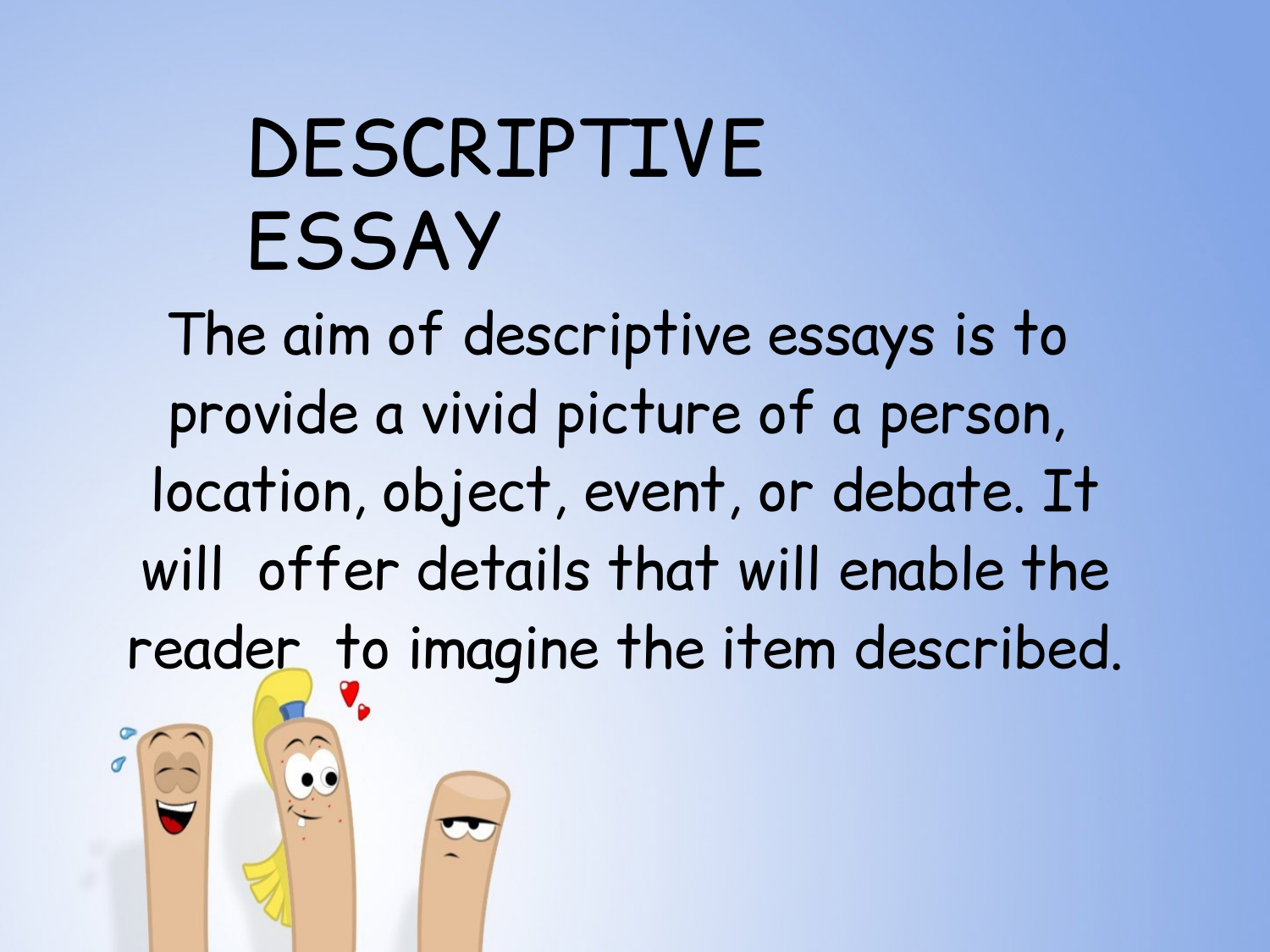

# DESCRIPTIVE ESSAY
The aim of descriptive essays is to  provide a vivid picture of a person,  location, object, event, or debate. It will  offer details that will enable the reader  to imagine the item described.